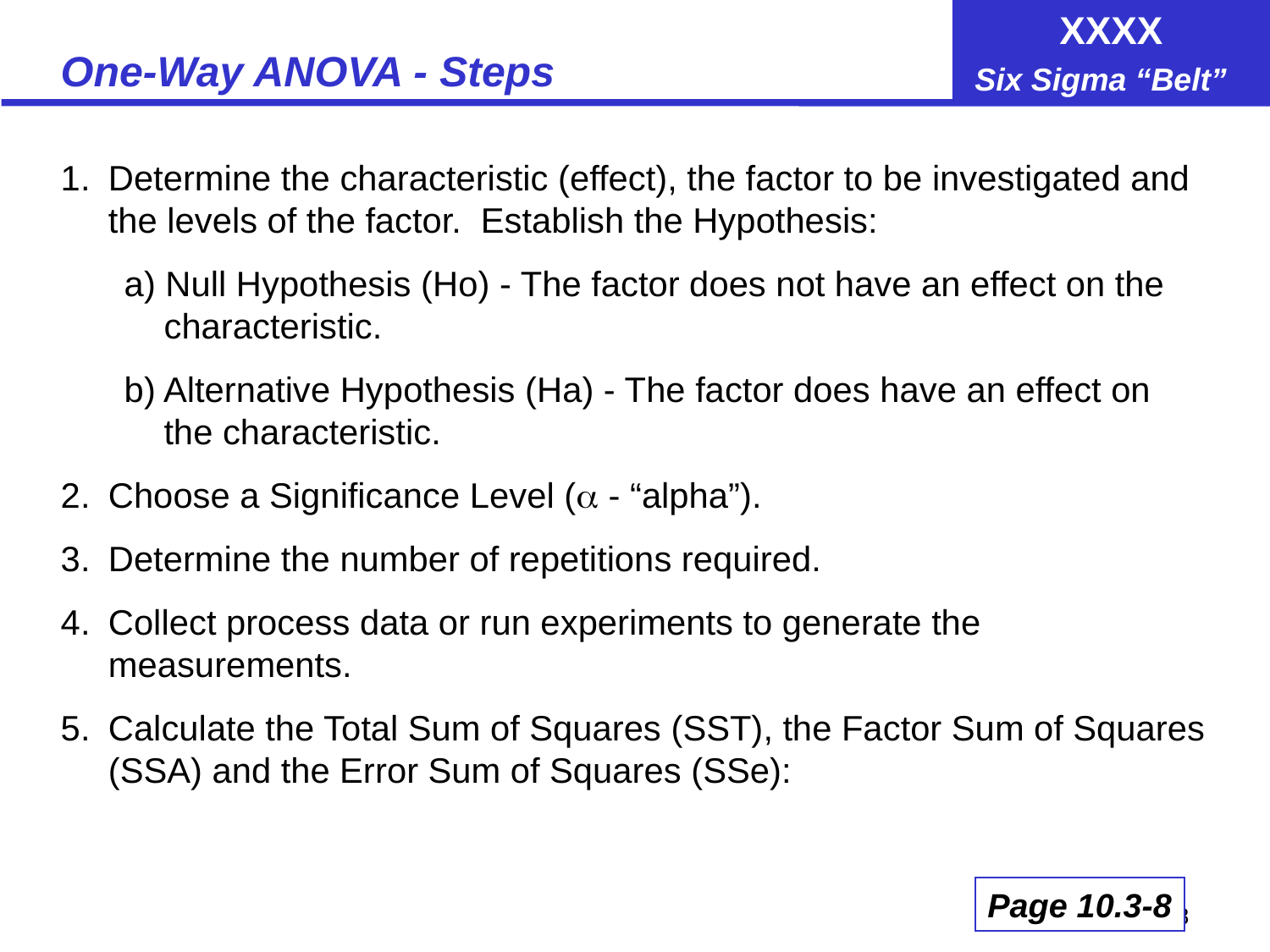

# One-Way ANOVA - Steps
1.	Determine the characteristic (effect), the factor to be investigated and the levels of the factor.  Establish the Hypothesis:
a) Null Hypothesis (Ho) - The factor does not have an effect on the characteristic.
b) Alternative Hypothesis (Ha) - The factor does have an effect on the characteristic.
2.	Choose a Significance Level (α - “alpha”).
3.	Determine the number of repetitions required.
4.	Collect process data or run experiments to generate the measurements.
5.	Calculate the Total Sum of Squares (SST), the Factor Sum of Squares (SSA) and the Error Sum of Squares (SSe):
Page 10.3-8